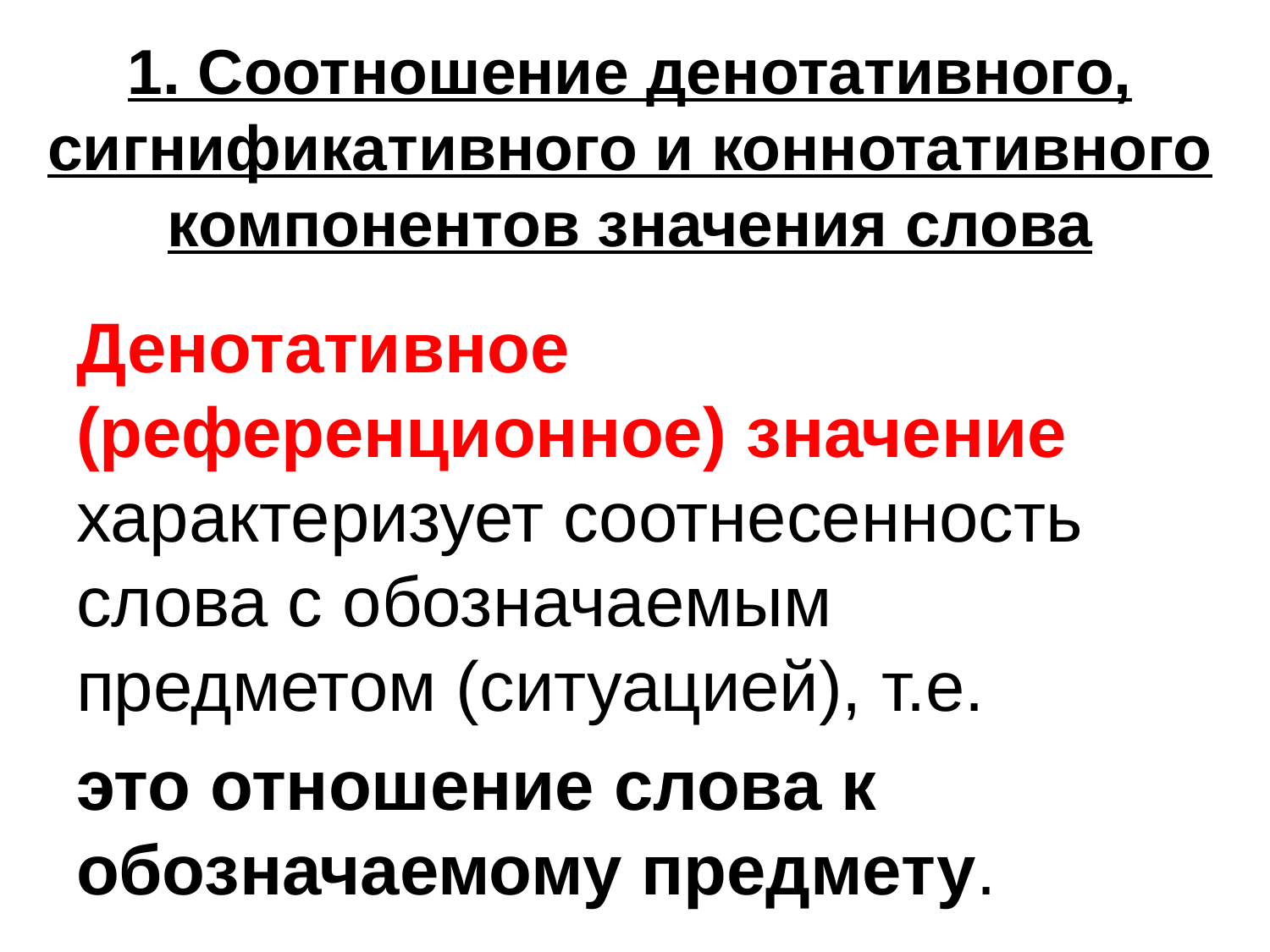

# 1. Соотношение денотативного, сигнификативного и коннотативного компонентов значения слова
Денотативное (референционное) значение характеризует соотнесенность слова с обозначаемым предметом (ситуацией), т.е.
это отношение слова к обозначаемому предмету.